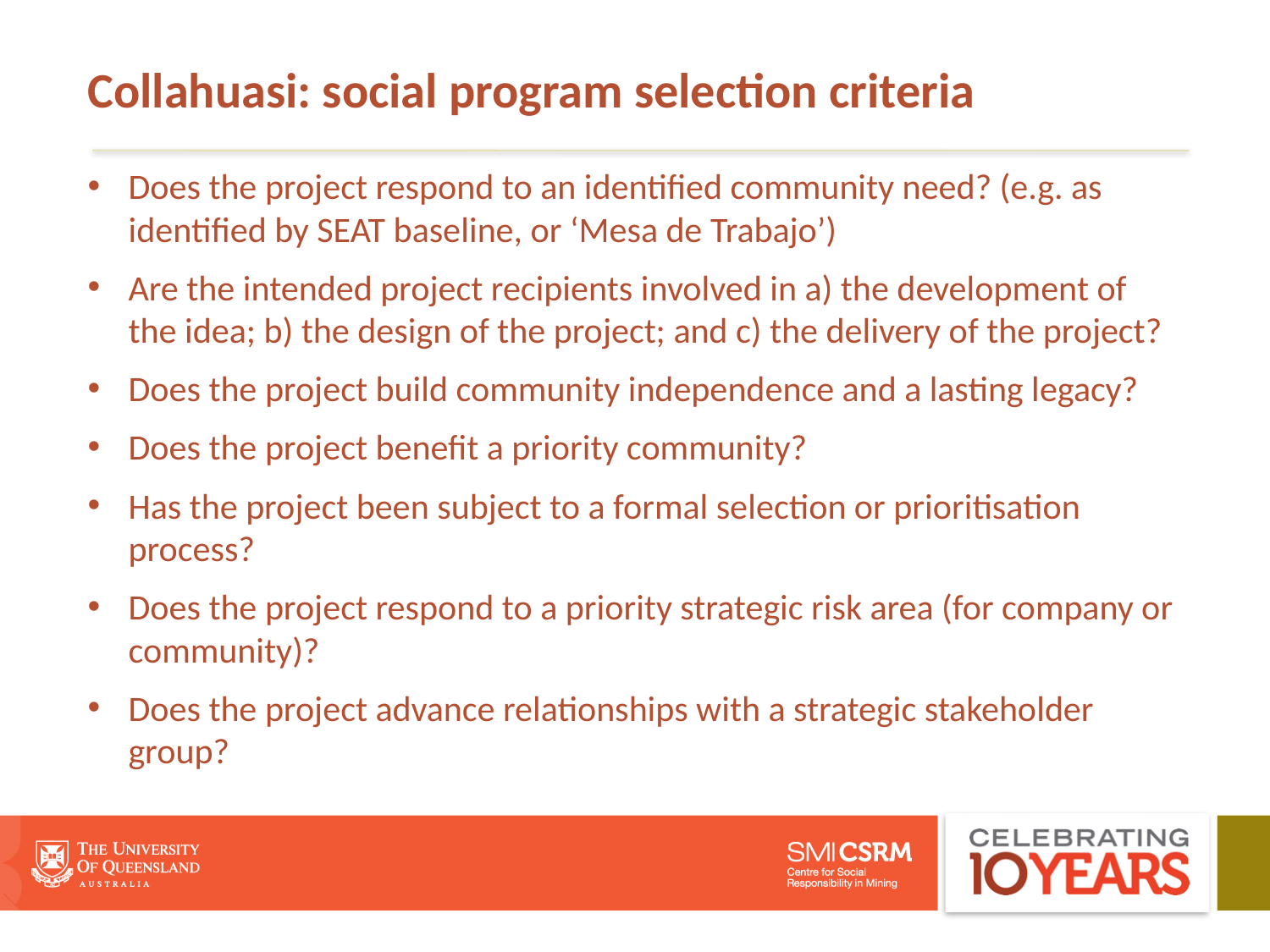

# Collahuasi: social program selection criteria
Does the project respond to an identified community need? (e.g. as identified by SEAT baseline, or ‘Mesa de Trabajo’)
Are the intended project recipients involved in a) the development of the idea; b) the design of the project; and c) the delivery of the project?
Does the project build community independence and a lasting legacy?
Does the project benefit a priority community?
Has the project been subject to a formal selection or prioritisation process?
Does the project respond to a priority strategic risk area (for company or community)?
Does the project advance relationships with a strategic stakeholder group?